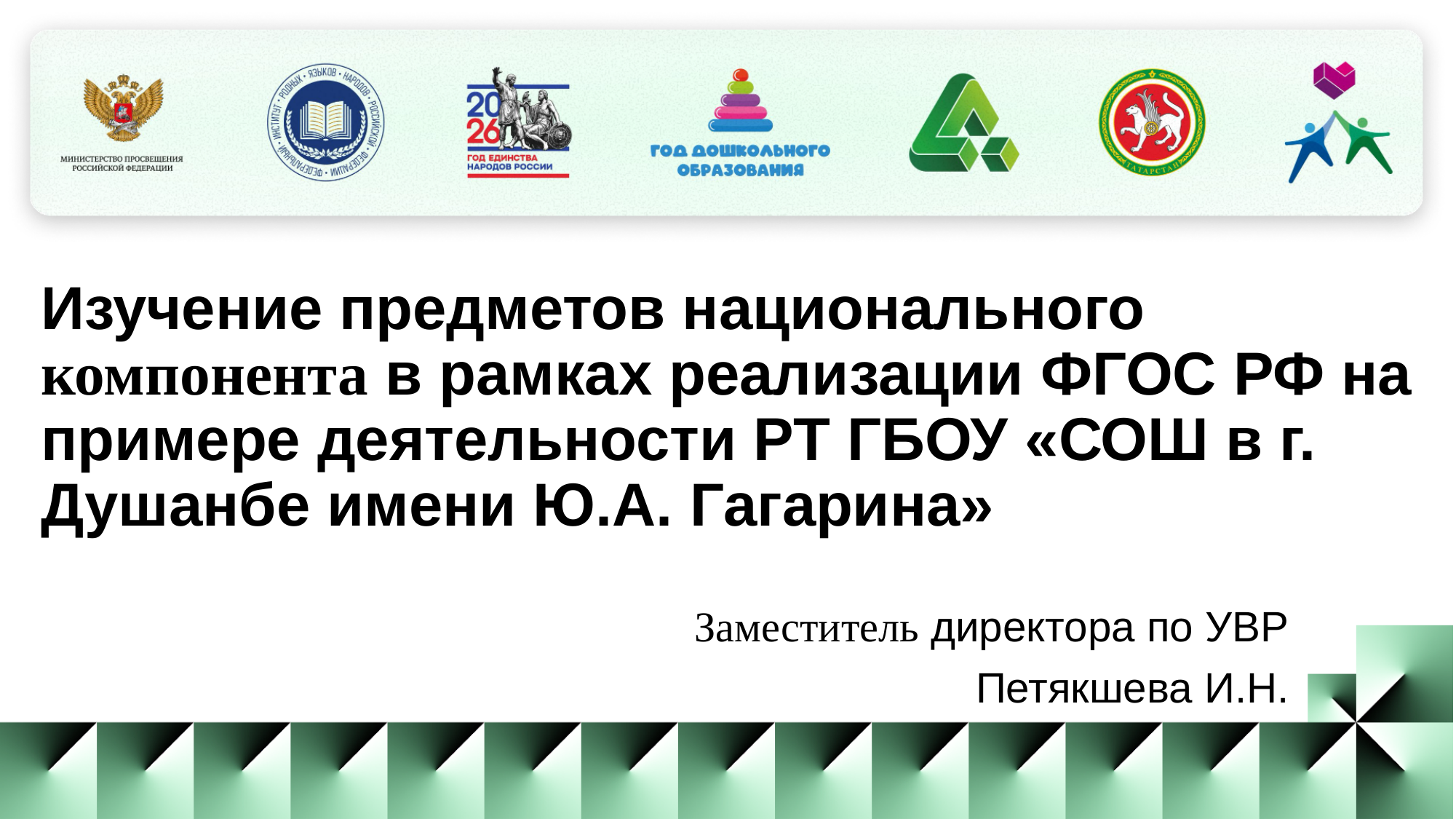

Изучение предметов национального компонента в рамках реализации ФГОС РФ на примере деятельности РТ ГБОУ «СОШ в г. Душанбе имени Ю.А. Гагарина»
Заместитель директора по УВР
Петякшева И.Н.